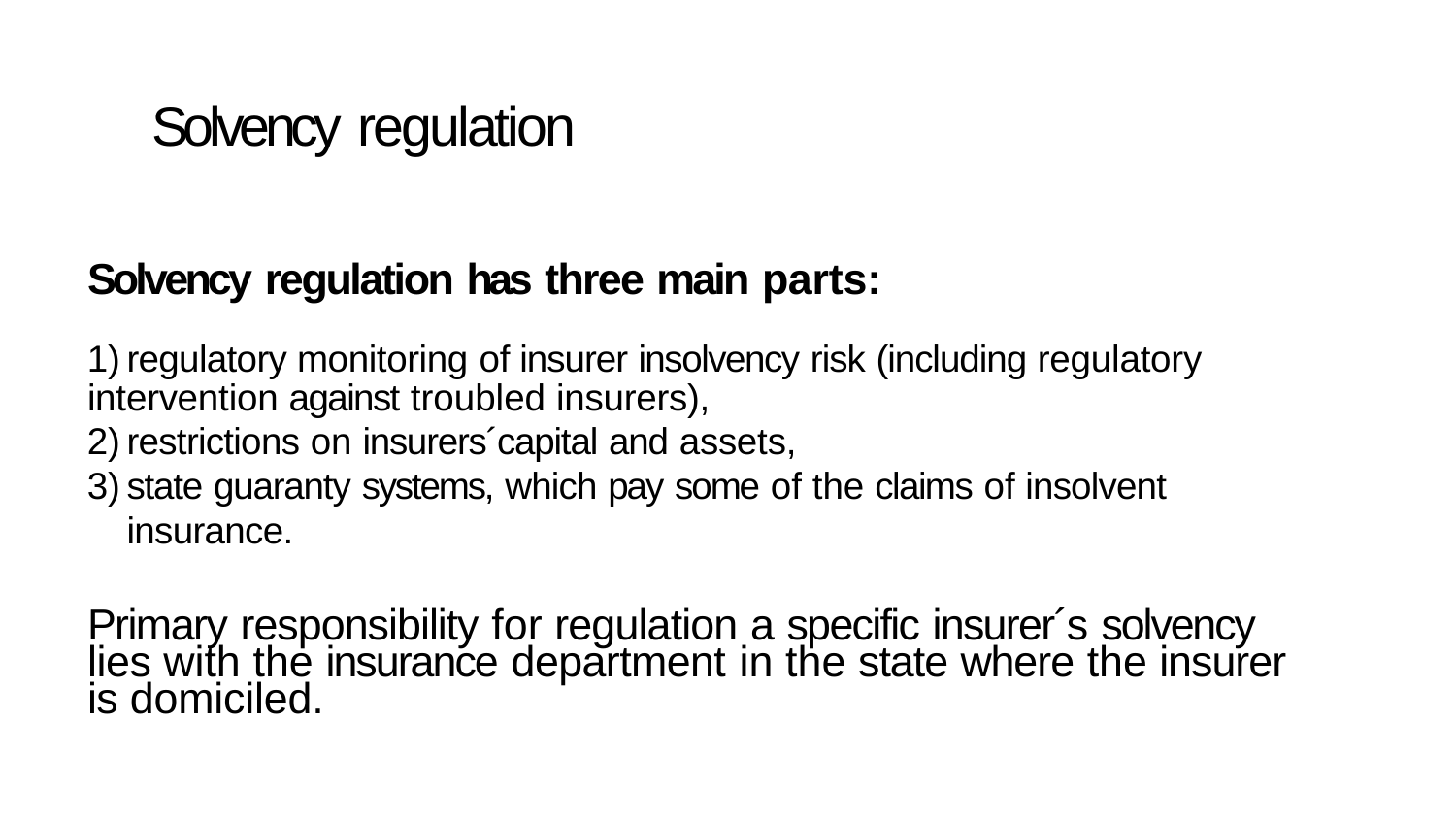

# Solvency regulation
Solvency regulation has three main parts:
regulatory monitoring of insurer insolvency risk (including regulatory
intervention against troubled insurers),
restrictions on insurers´capital and assets,
state guaranty systems, which pay some of the claims of insolvent insurance.

Primary responsibility for regulation a specific insurer´s solvency lies with the insurance department in the state where the insurer is domiciled.